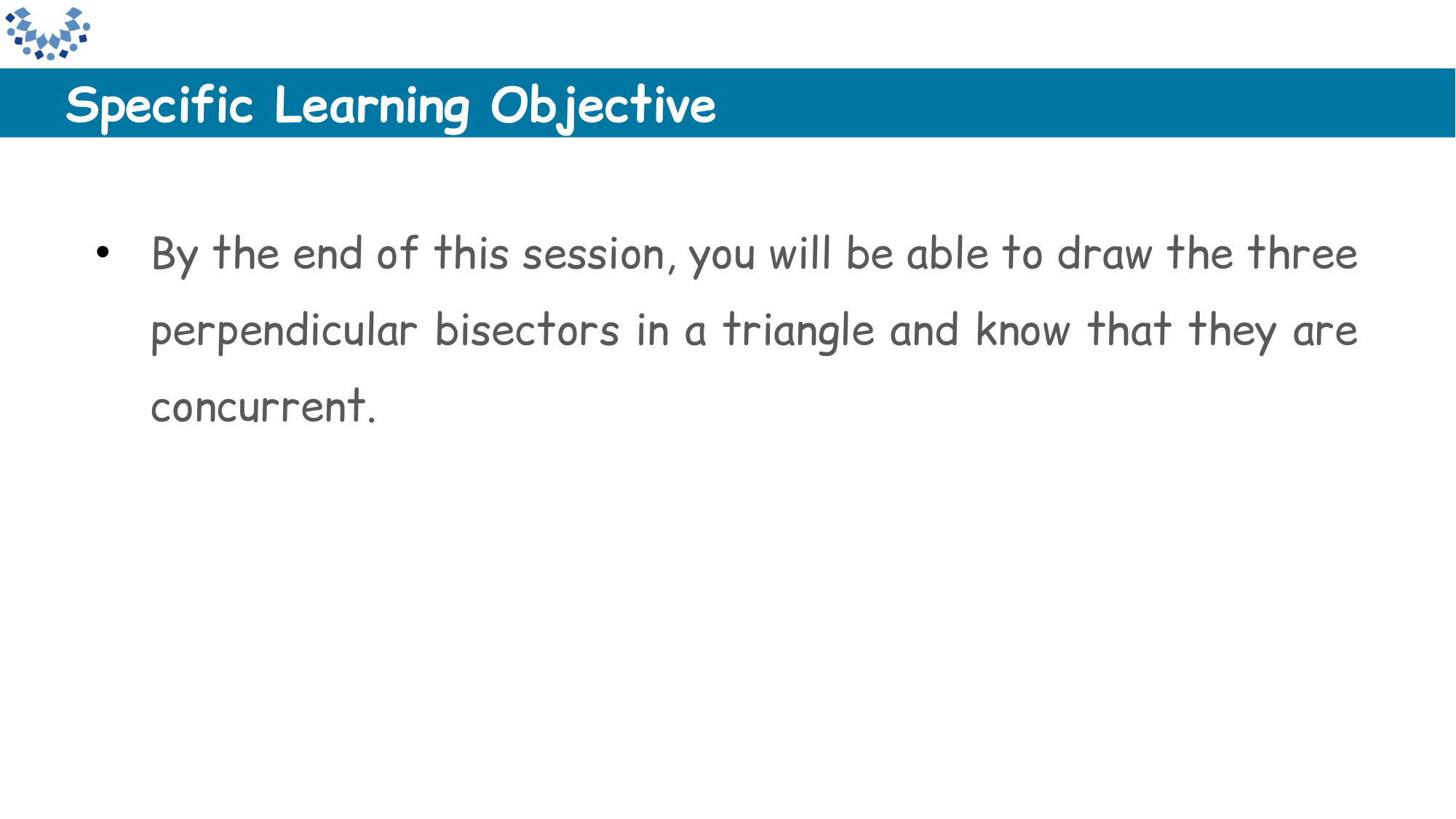

Specific Learning Objective
By the end of this session, you will be able to draw the three perpendicular bisectors in a triangle and know that they are concurrent.